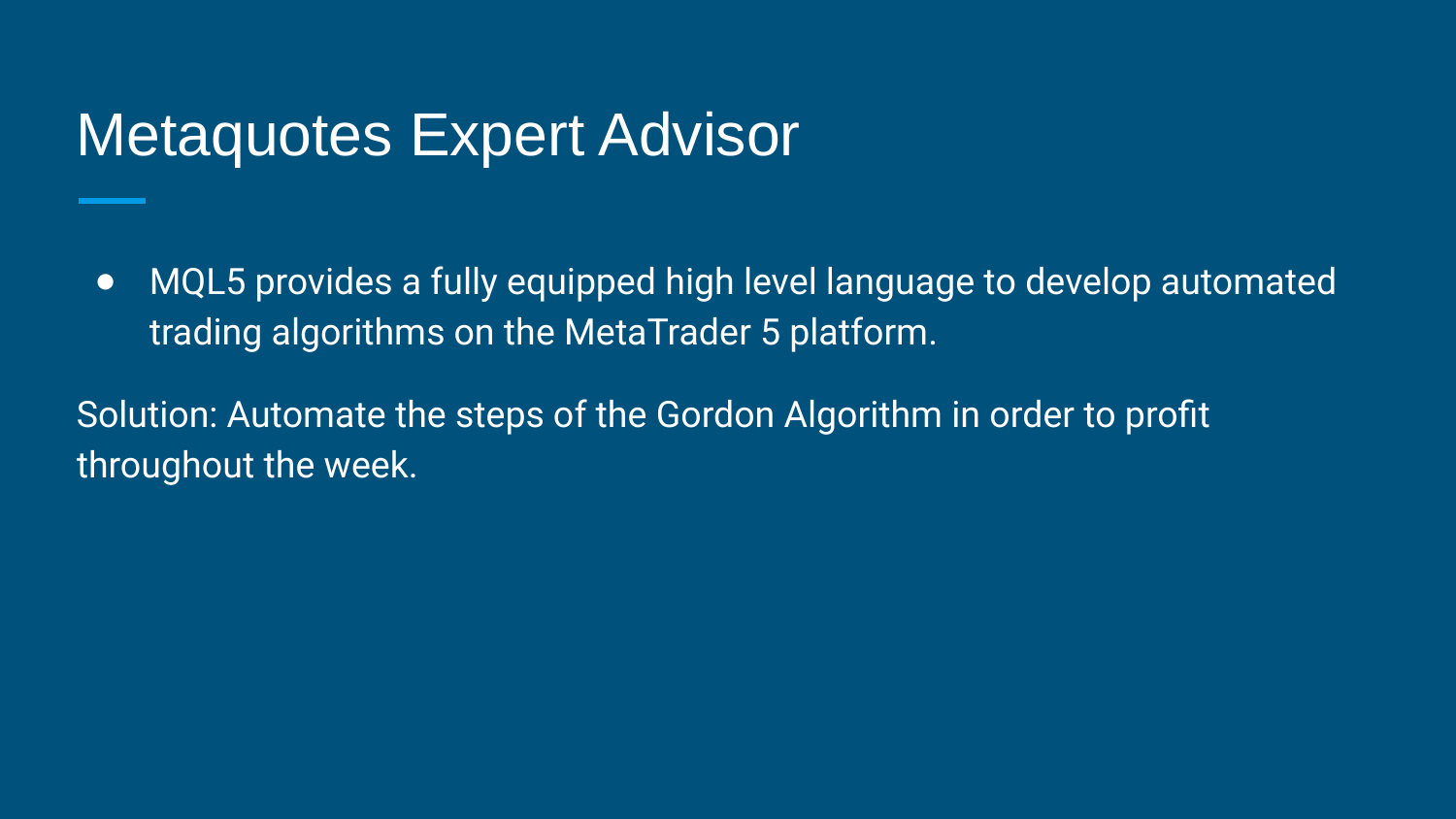

# Metaquotes Expert Advisor
MQL5 provides a fully equipped high level language to develop automated trading algorithms on the MetaTrader 5 platform.
Solution: Automate the steps of the Gordon Algorithm in order to profit throughout the week.